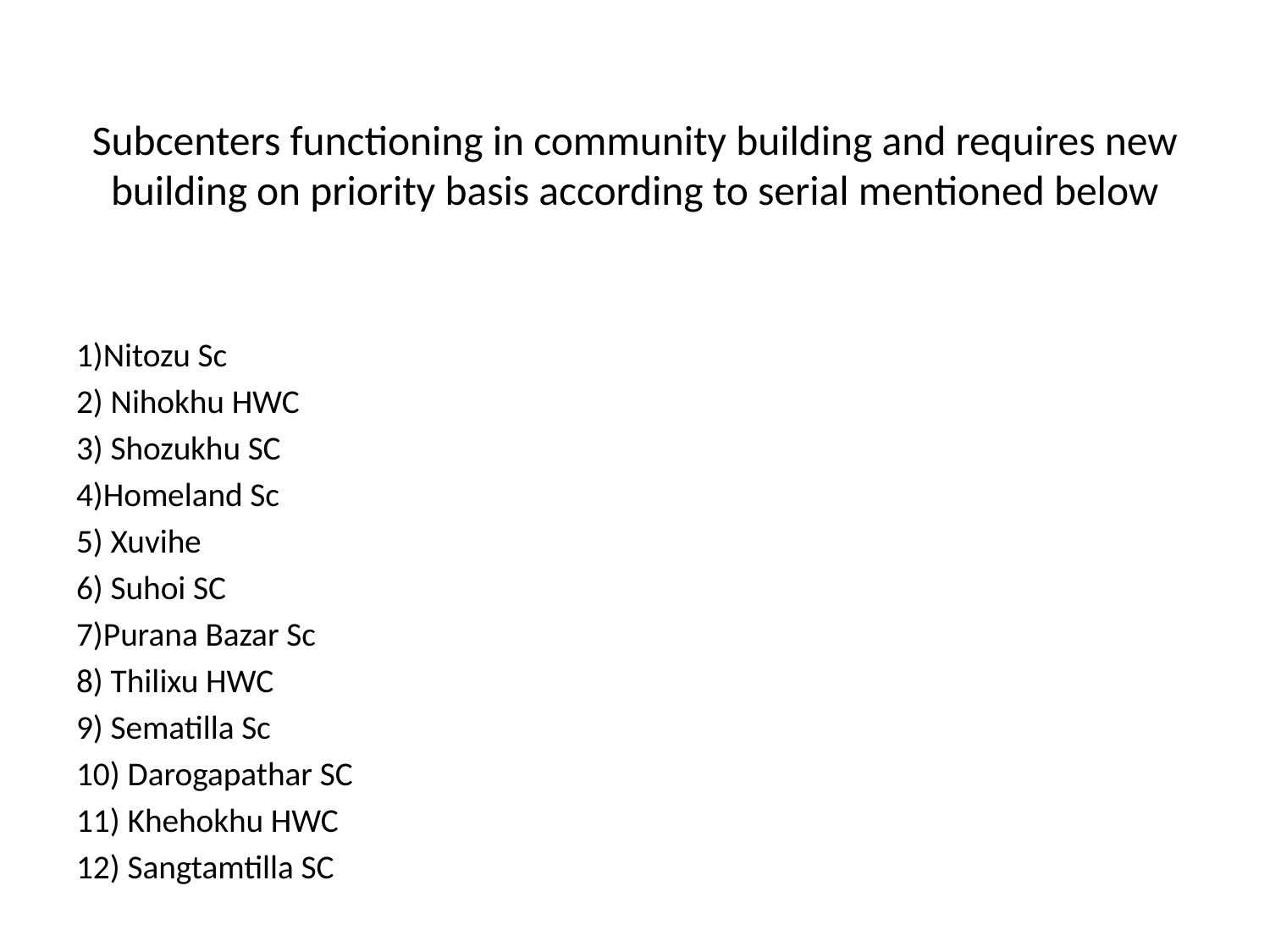

# Subcenters functioning in community building and requires new building on priority basis according to serial mentioned below
1)Nitozu Sc
2) Nihokhu HWC
3) Shozukhu SC
4)Homeland Sc
5) Xuvihe
6) Suhoi SC
7)Purana Bazar Sc
8) Thilixu HWC
9) Sematilla Sc
10) Darogapathar SC
11) Khehokhu HWC
12) Sangtamtilla SC